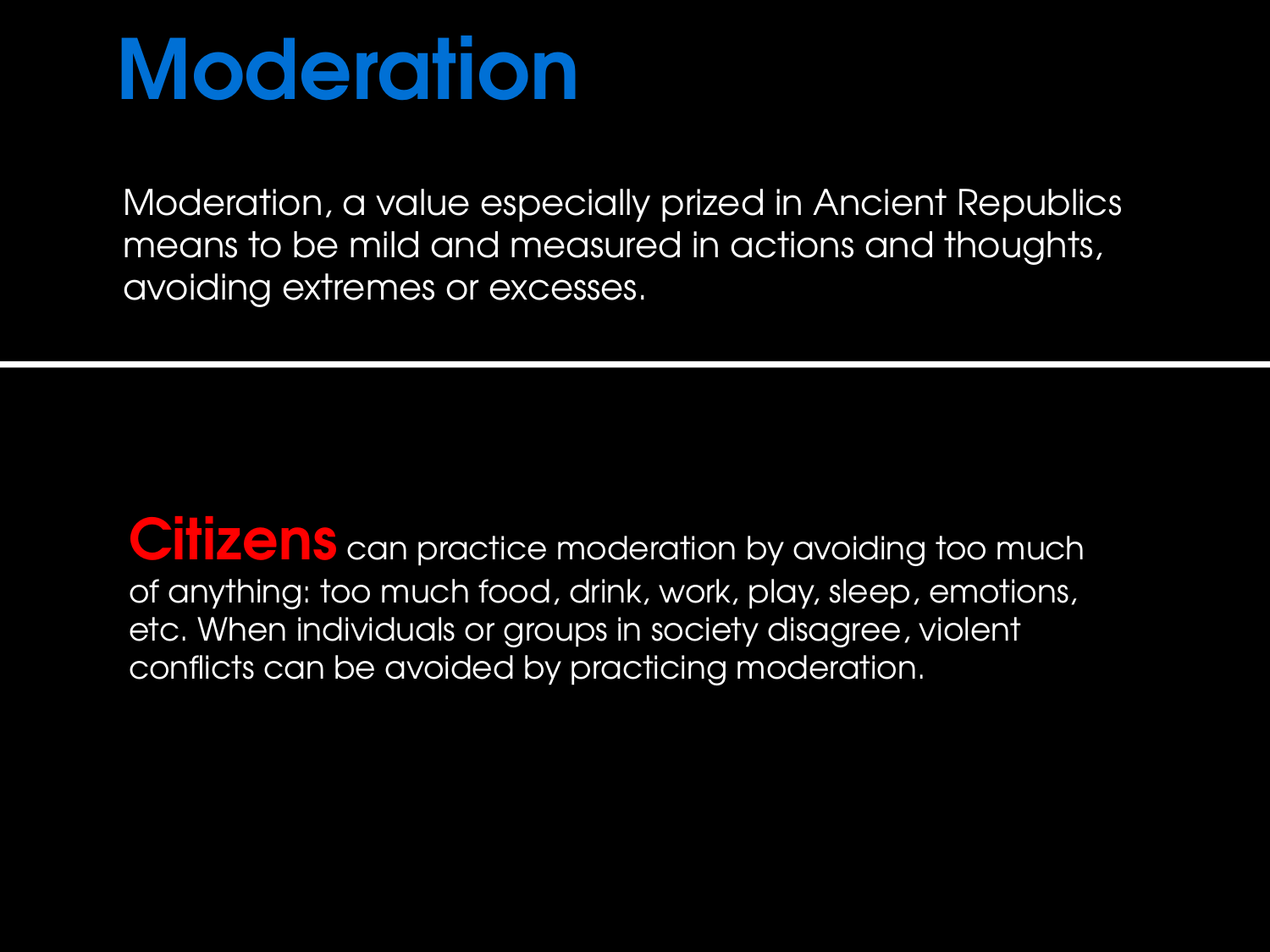

# Moderation
Moderation, a value especially prized in Ancient Republics means to be mild and measured in actions and thoughts, avoiding extremes or excesses.
Citizens can practice moderation by avoiding too much of anything: too much food, drink, work, play, sleep, emotions, etc. When individuals or groups in society disagree, violent conflicts can be avoided by practicing moderation.